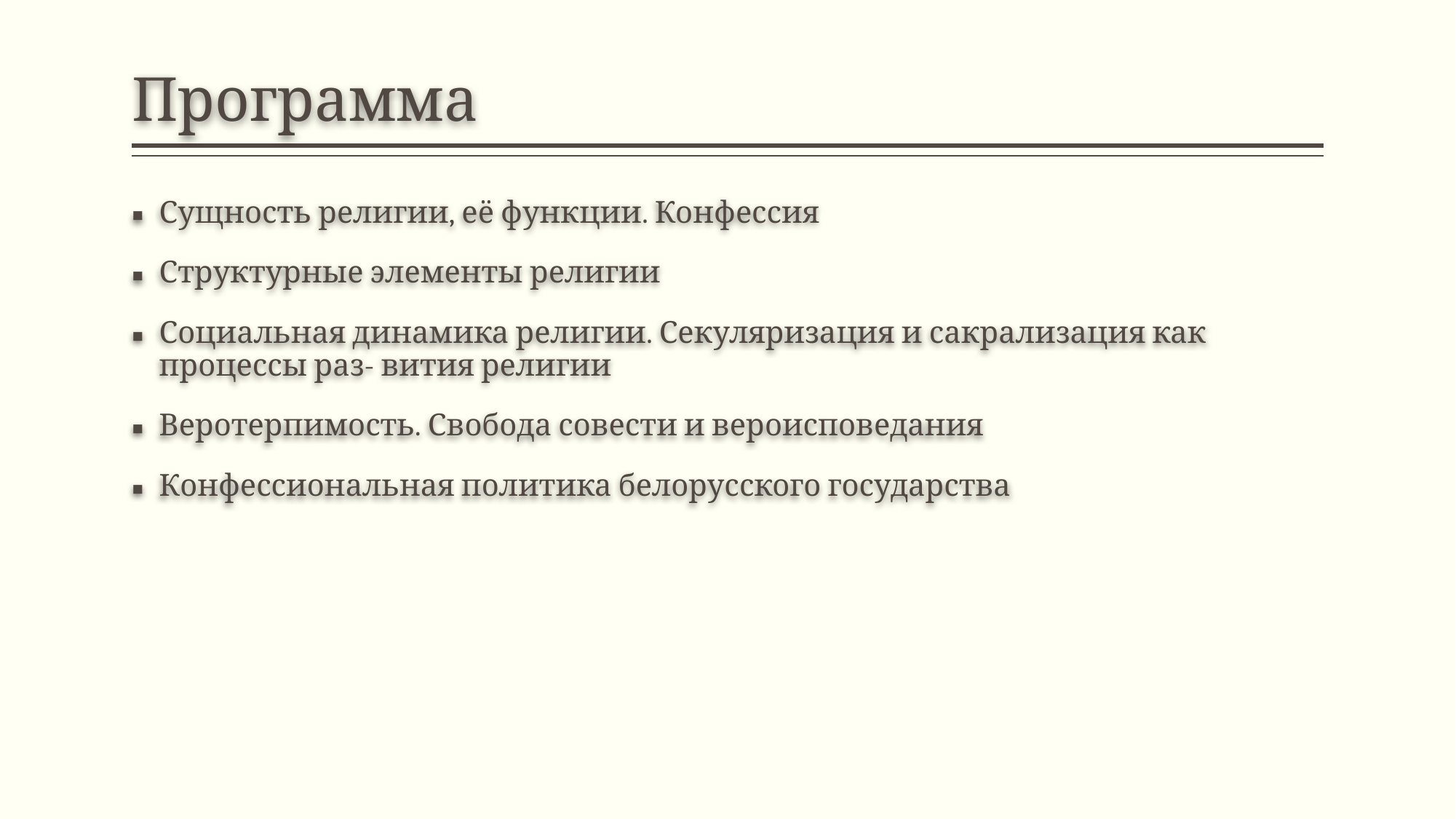

# Программа
Сущность религии, её функции. Конфессия
Структурные элементы религии
Социальная динамика религии. Секуляризация и сакрализация как процессы раз- вития религии
Веротерпимость. Свобода совести и вероисповедания
Конфессиональная политика белорусского государства